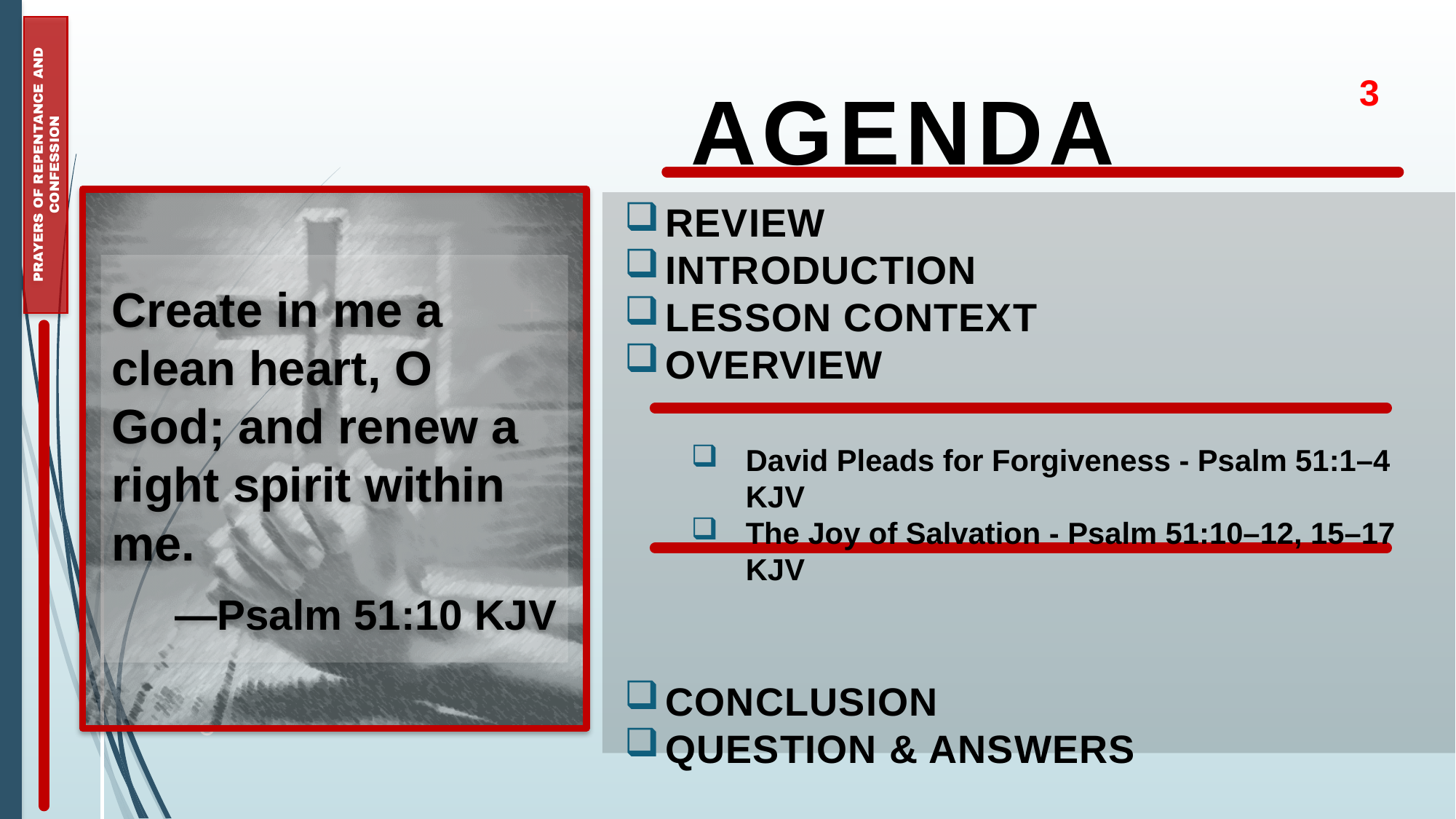

# Agenda
Prayers of Repentance and confession
3

Review
Introduction
Lesson Context
Overview

Conclusion
Question & Answers
Create in me a clean heart, O God; and renew a right spirit within me.
—Psalm 51:10 KJV
David Pleads for Forgiveness - Psalm 51:1–4 KJV
The Joy of Salvation - Psalm 51:10–12, 15–17 KJV